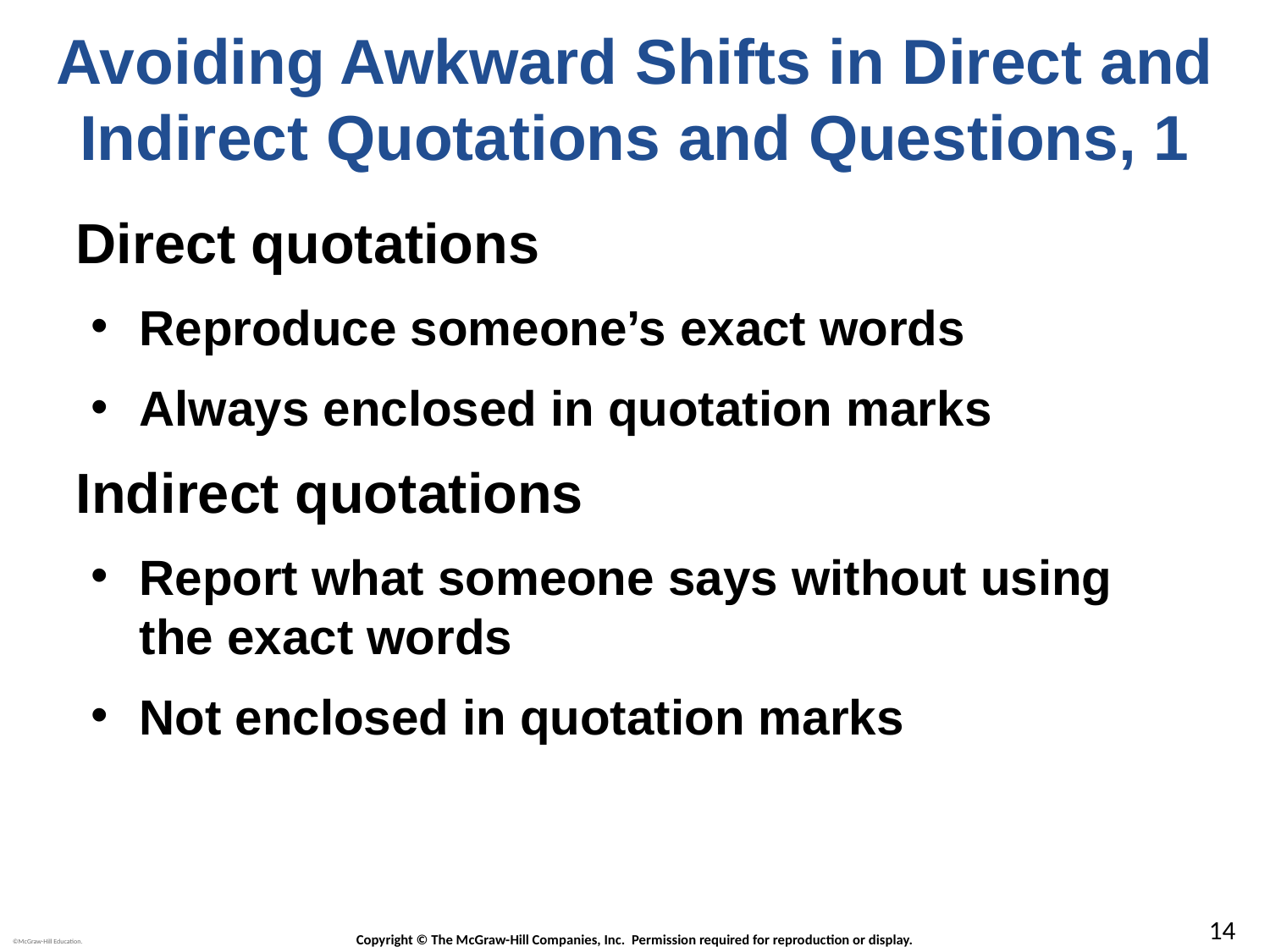

# Avoiding Awkward Shifts in Direct and Indirect Quotations and Questions, 1
Direct quotations
Reproduce someone’s exact words
Always enclosed in quotation marks
Indirect quotations
Report what someone says without using the exact words
Not enclosed in quotation marks